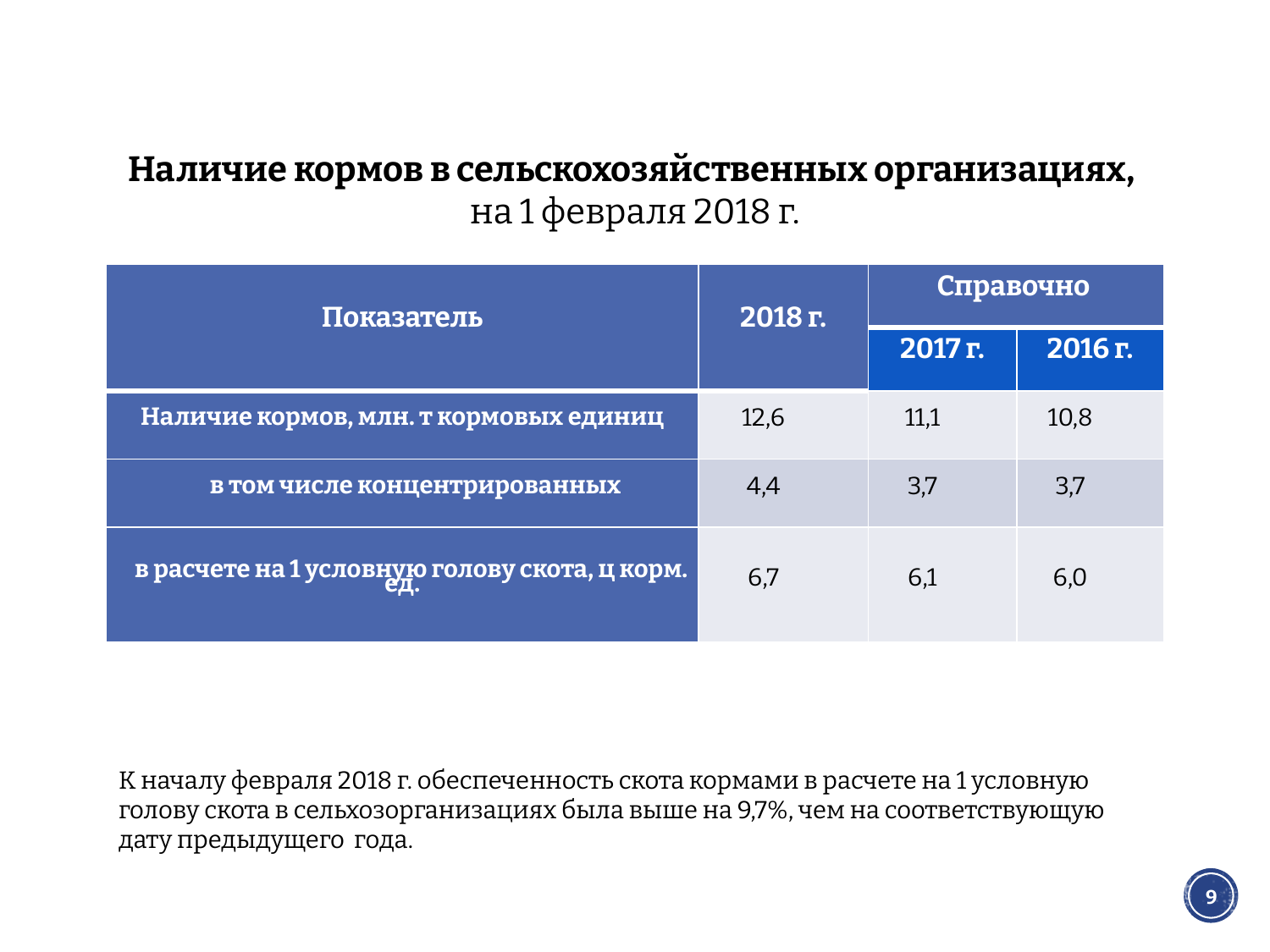

Наличие кормов в сельскохозяйственных организациях,
на 1 февраля 2018 г.
| Показатель | 2018 г. | Справочно |  |
| --- | --- | --- | --- |
|  |  | 2017 г. | 2016 г. |
| Наличие кормов, млн. т кормовых единиц | 12,6 | 11,1 | 10,8 |
| в том числе концентрированных | 4,4 | 3,7 | 3,7 |
| в расчете на 1 условную голову скота, ц корм. ед. | 6,7 | 6,1 | 6,0 |
К началу февраля 2018 г. обеспеченность скота кормами в расчете на 1 условную голову скота в сельхозорганизациях была выше на 9,7%, чем на соответствующую дату предыдущего  года.
9